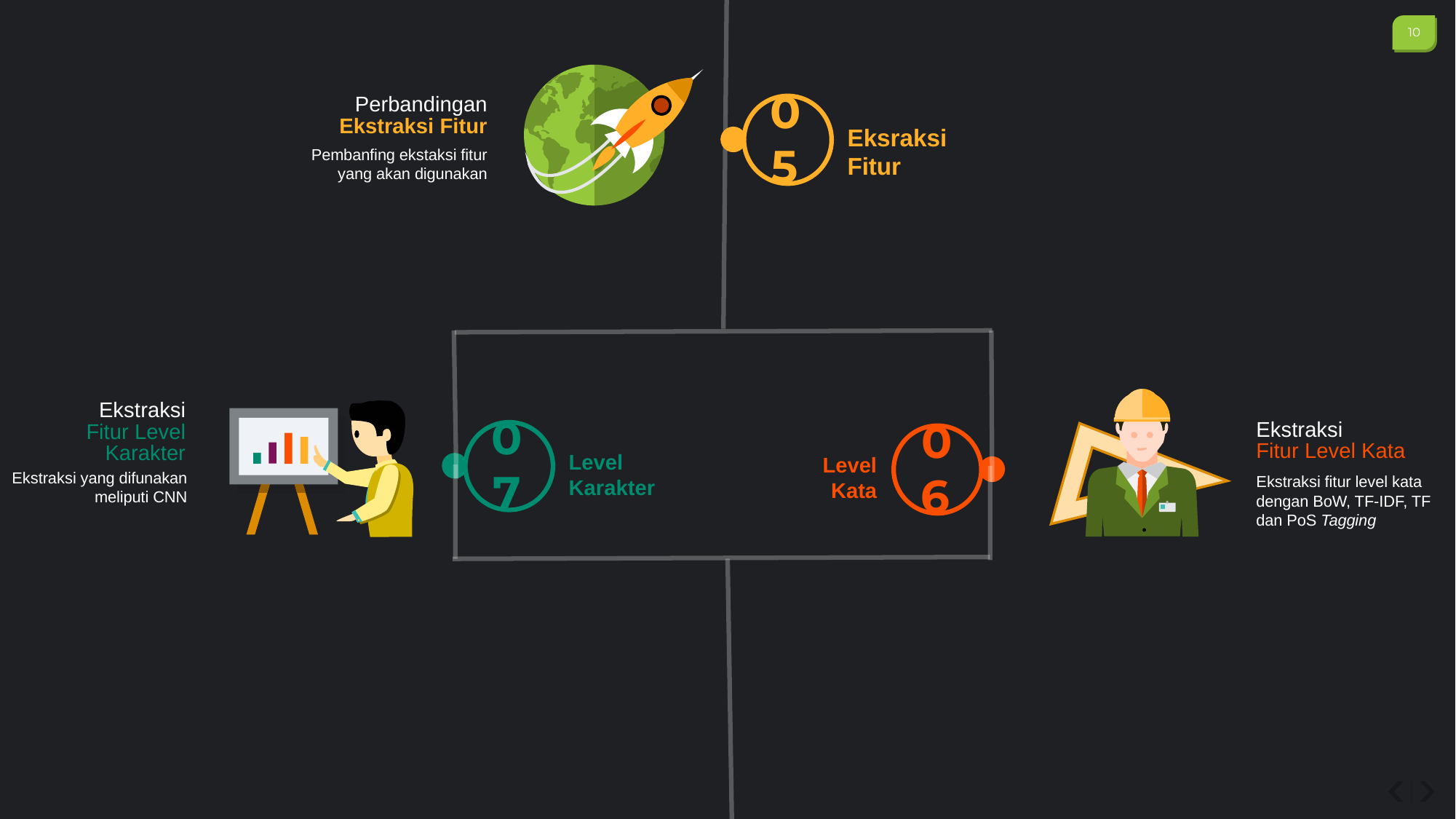

Perbandingan
Ekstraksi Fitur

05
Eksraksi Fitur

Pembanfing ekstaksi fitur yang akan digunakan

Ekstraksi
Fitur Level Karakter

Ekstraksi
Fitur Level Kata

07
06
Level
Karakter
Level
Kata

Ekstraksi yang difunakan meliputi CNN
Ekstraksi fitur level kata dengan BoW, TF-IDF, TF dan PoS Tagging